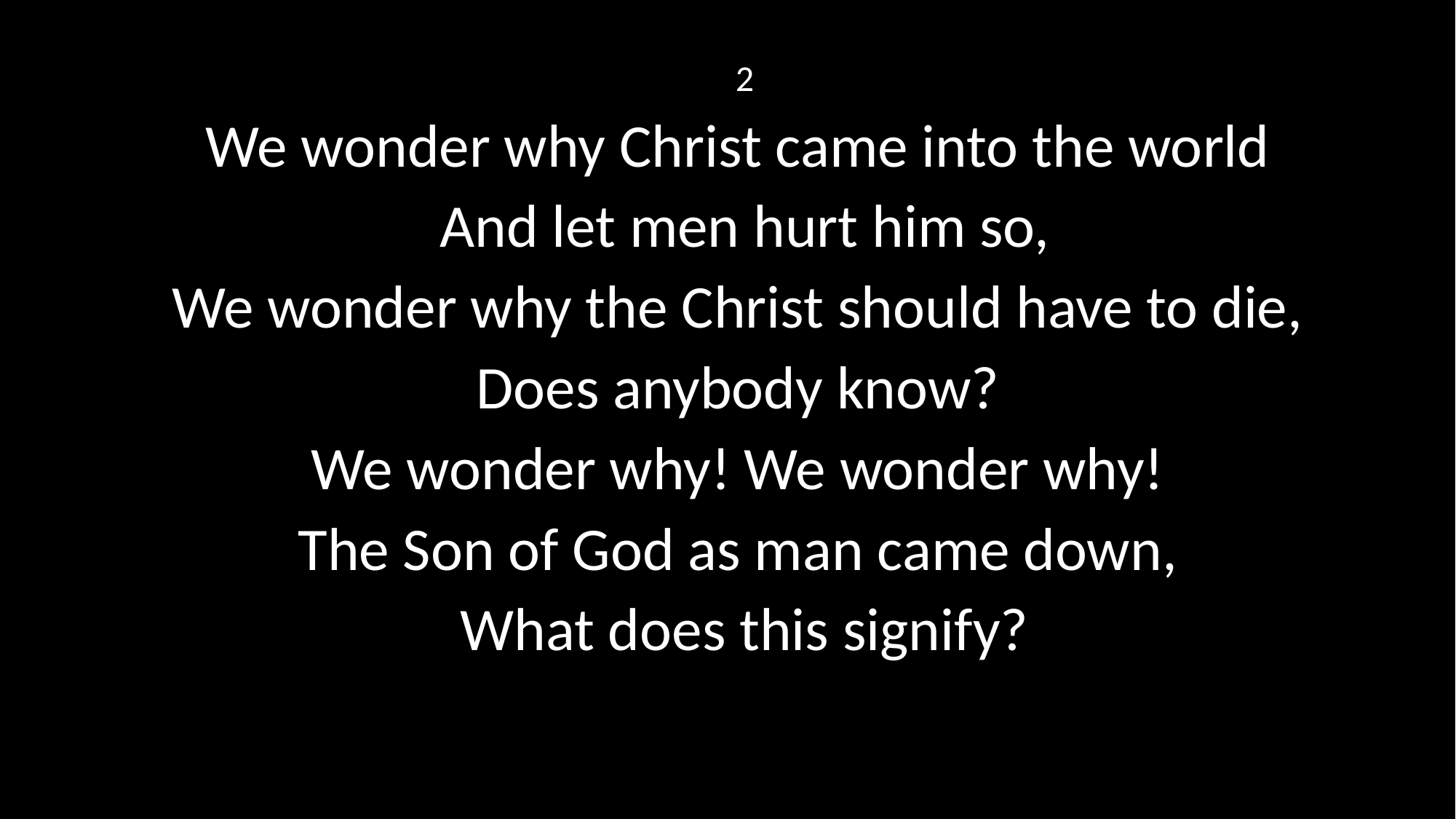

2
We wonder why Christ came into the world
And let men hurt him so,
We wonder why the Christ should have to die,
Does anybody know?
We wonder why! We wonder why!
The Son of God as man came down,
What does this signify?